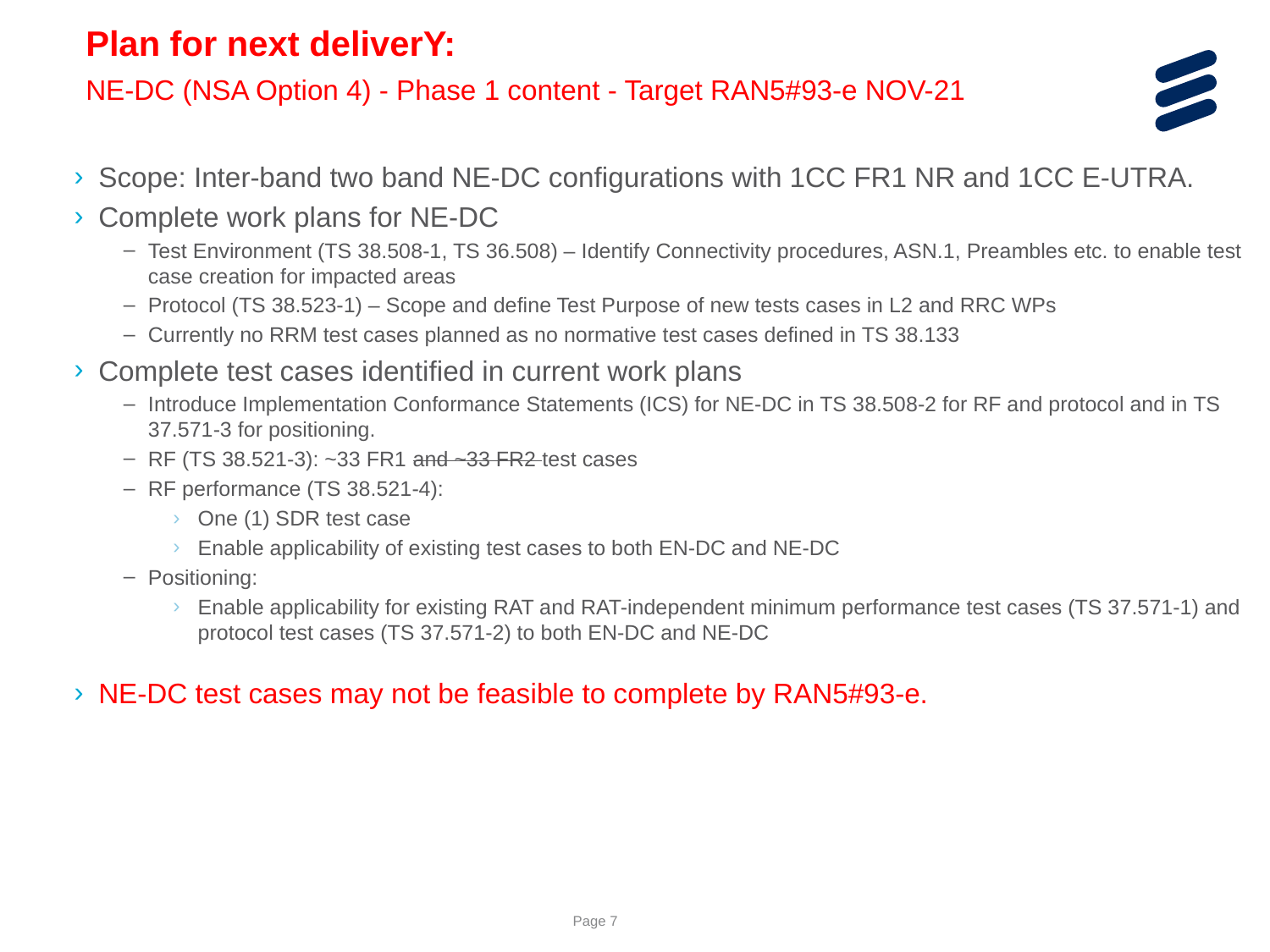

Plan for next deliverY:

NE-DC (NSA Option 4) - Phase 1 content - Target RAN5#93-e NOV-21
Scope: Inter-band two band NE-DC configurations with 1CC FR1 NR and 1CC E-UTRA.
Complete work plans for NE-DC
Test Environment (TS 38.508-1, TS 36.508) – Identify Connectivity procedures, ASN.1, Preambles etc. to enable test case creation for impacted areas
Protocol (TS 38.523-1) – Scope and define Test Purpose of new tests cases in L2 and RRC WPs
Currently no RRM test cases planned as no normative test cases defined in TS 38.133
Complete test cases identified in current work plans
Introduce Implementation Conformance Statements (ICS) for NE-DC in TS 38.508-2 for RF and protocol and in TS 37.571-3 for positioning.
RF (TS 38.521-3): ~33 FR1 and ~33 FR2 test cases
RF performance (TS 38.521-4):
One (1) SDR test case
Enable applicability of existing test cases to both EN-DC and NE-DC
Positioning:
Enable applicability for existing RAT and RAT-independent minimum performance test cases (TS 37.571-1) and protocol test cases (TS 37.571-2) to both EN-DC and NE-DC
NE-DC test cases may not be feasible to complete by RAN5#93-e.